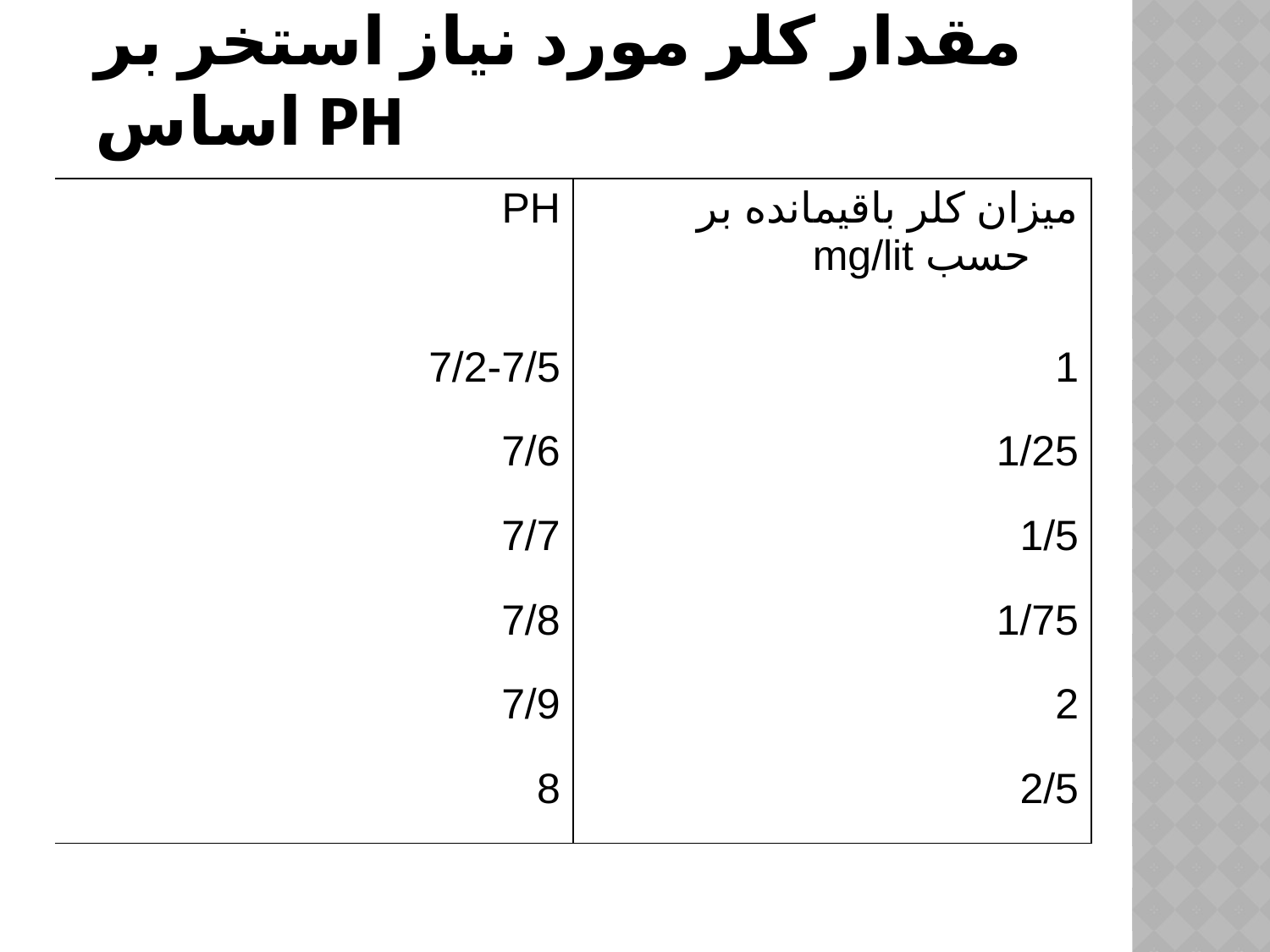

مقدار کلر مورد نیاز استخر بر اساس ph
| PH | ميزان كلر باقيمانده بر حسب mg/lit |
| --- | --- |
| 7/2-7/5 | 1 |
| 7/6 | 1/25 |
| 7/7 | 1/5 |
| 7/8 | 1/75 |
| 7/9 | 2 |
| 8 | 2/5 |